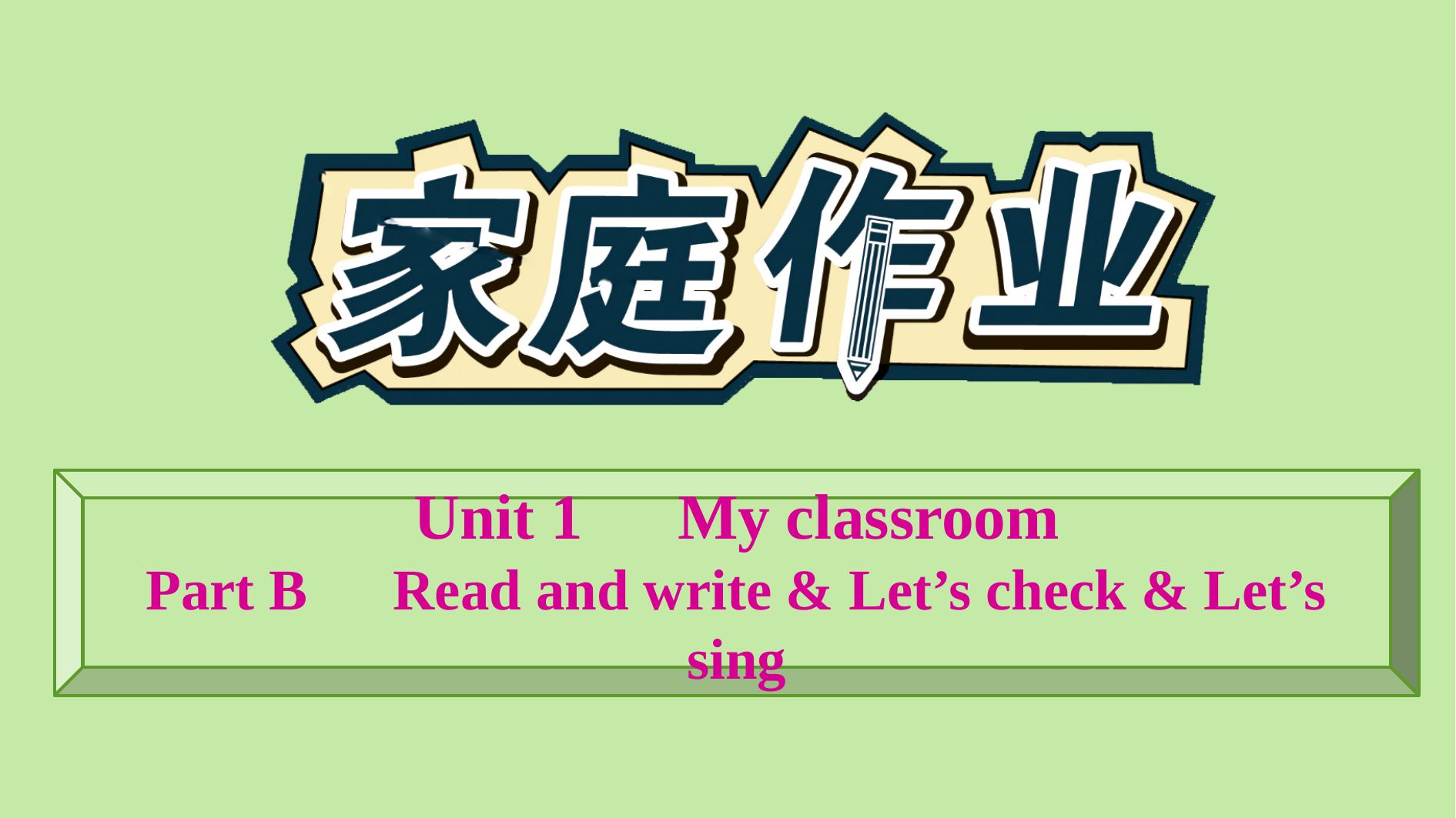

Unit 1　My classroom
Part B　Read and write & Let’s check & Let’s sing